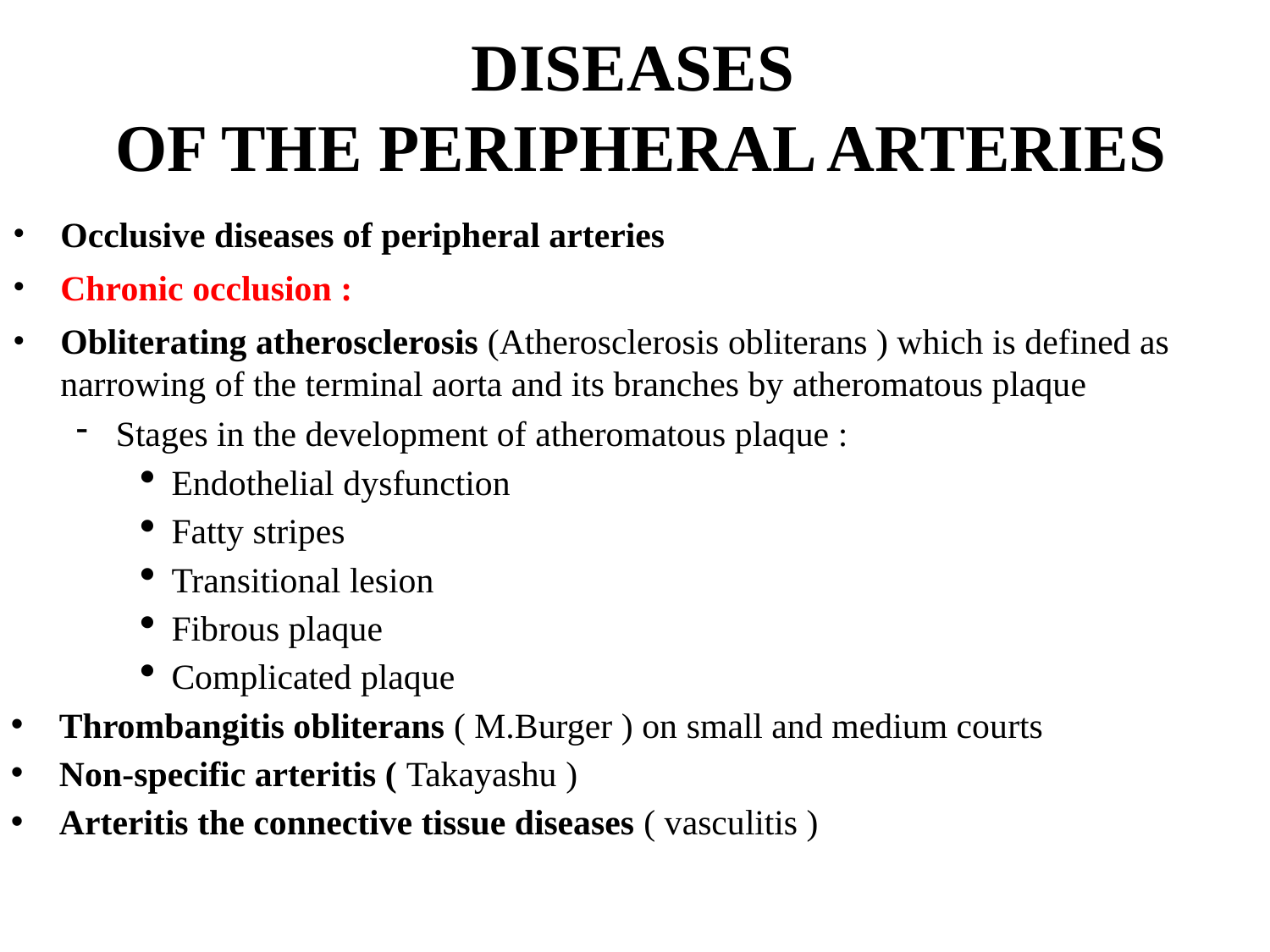

DISEASES
OF THE PERIPHERAL ARTERIES
Occlusive diseases of peripheral arteries
Chronic occlusion :
Obliterating atherosclerosis (Atherosclerosis obliterans ) which is defined as narrowing of the terminal aorta and its branches by atheromatous plaque
Stages in the development of atheromatous plaque :
Endothelial dysfunction
Fatty stripes
Transitional lesion
Fibrous plaque
Complicated plaque
Thrombangitis obliterans ( M.Burger ) on small and medium courts
Non-specific arteritis ( Takayashu )
Arteritis the connective tissue diseases ( vasculitis )